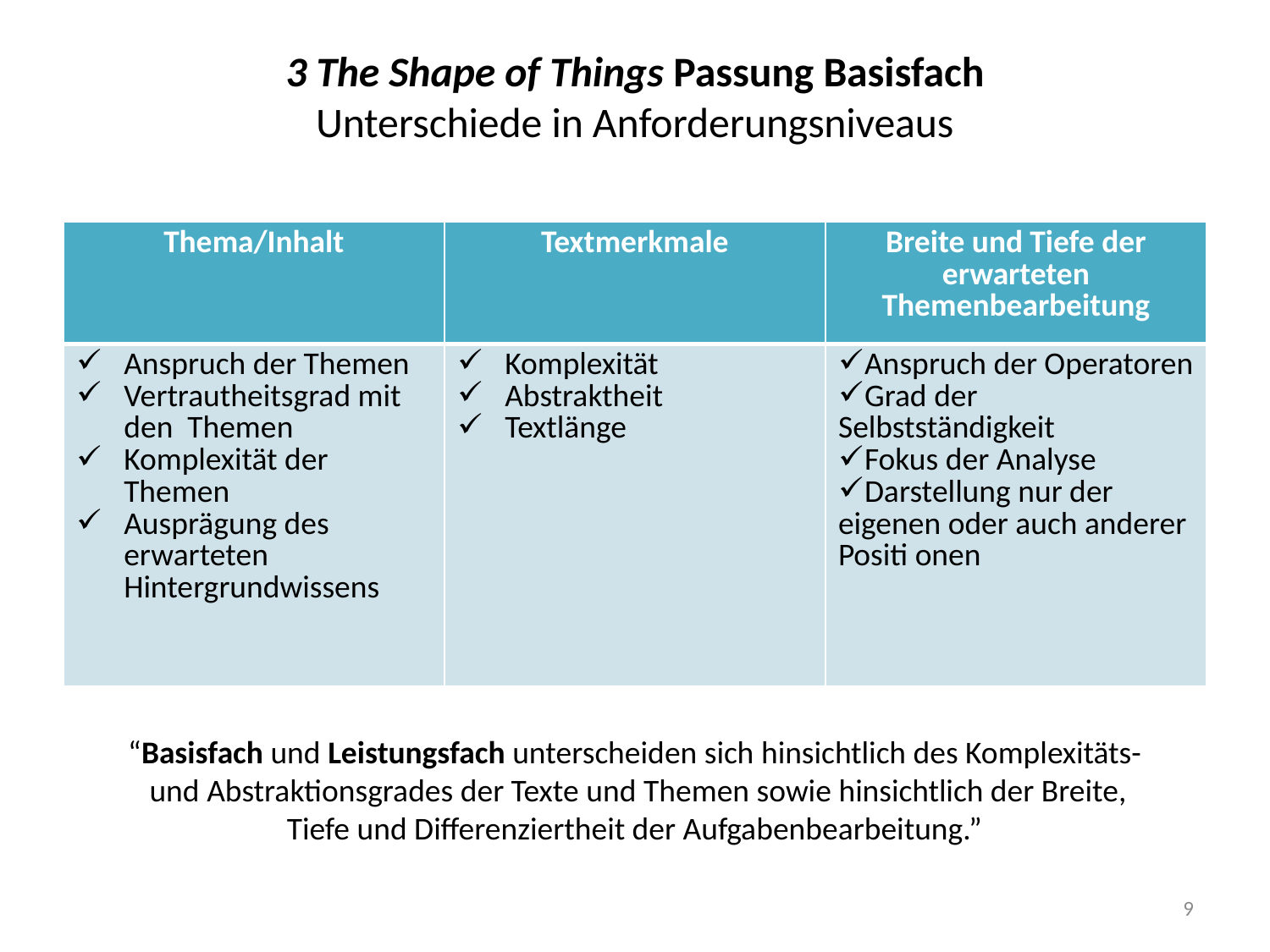

# 3 The Shape of Things Passung Basisfach Unterschiede in Anforderungsniveaus
| Thema/Inhalt | Textmerkmale | Breite und Tiefe der erwarteten Themenbearbeitung |
| --- | --- | --- |
| Anspruch der Themen Vertrautheitsgrad mit den Themen Komplexität der Themen Ausprägung des erwarteten Hintergrundwissens | Komplexität Abstraktheit Textlänge | Anspruch der Operatoren Grad der Selbstständigkeit Fokus der Analyse Darstellung nur der eigenen oder auch anderer Positi onen |
“Basisfach und Leistungsfach unterscheiden sich hinsichtlich des Komplexitäts-
 und Abstraktionsgrades der Texte und Themen sowie hinsichtlich der Breite, Tiefe und Differenziertheit der Aufgabenbearbeitung.”
9